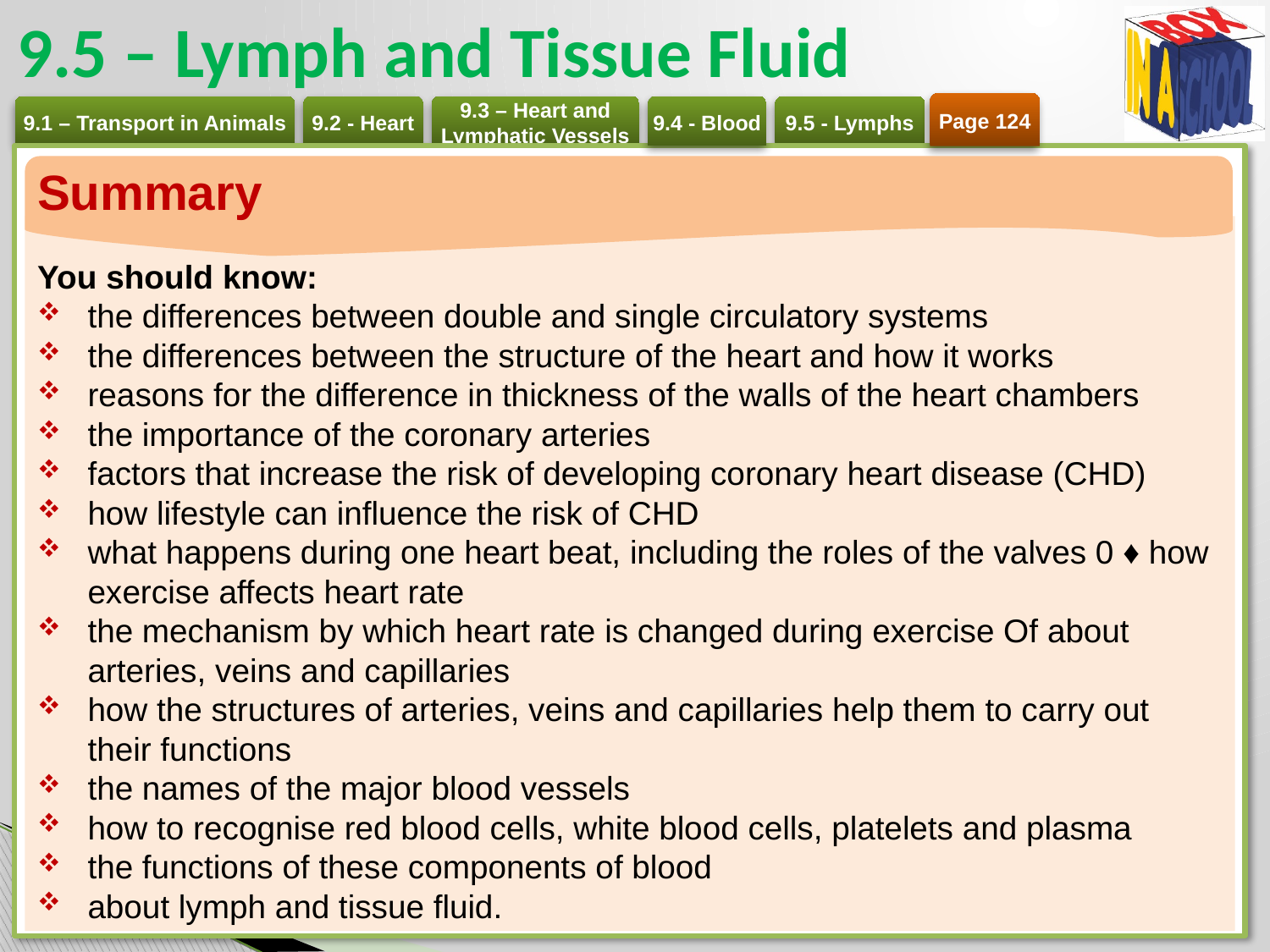

# 9.5 – Lymph and Tissue Fluid
Page 124
Summary
You should know:
the differences between double and single circulatory systems
the differences between the structure of the heart and how it works
reasons for the difference in thickness of the walls of the heart chambers
the importance of the coronary arteries
factors that increase the risk of developing coronary heart disease (CHD)
how lifestyle can influence the risk of CHD
what happens during one heart beat, including the roles of the valves 0 ♦ how exercise affects heart rate
the mechanism by which heart rate is changed during exercise Of about arteries, veins and capillaries
how the structures of arteries, veins and capillaries help them to carry out their functions
the names of the major blood vessels
how to recognise red blood cells, white blood cells, platelets and plasma
the functions of these components of blood
about lymph and tissue fluid.